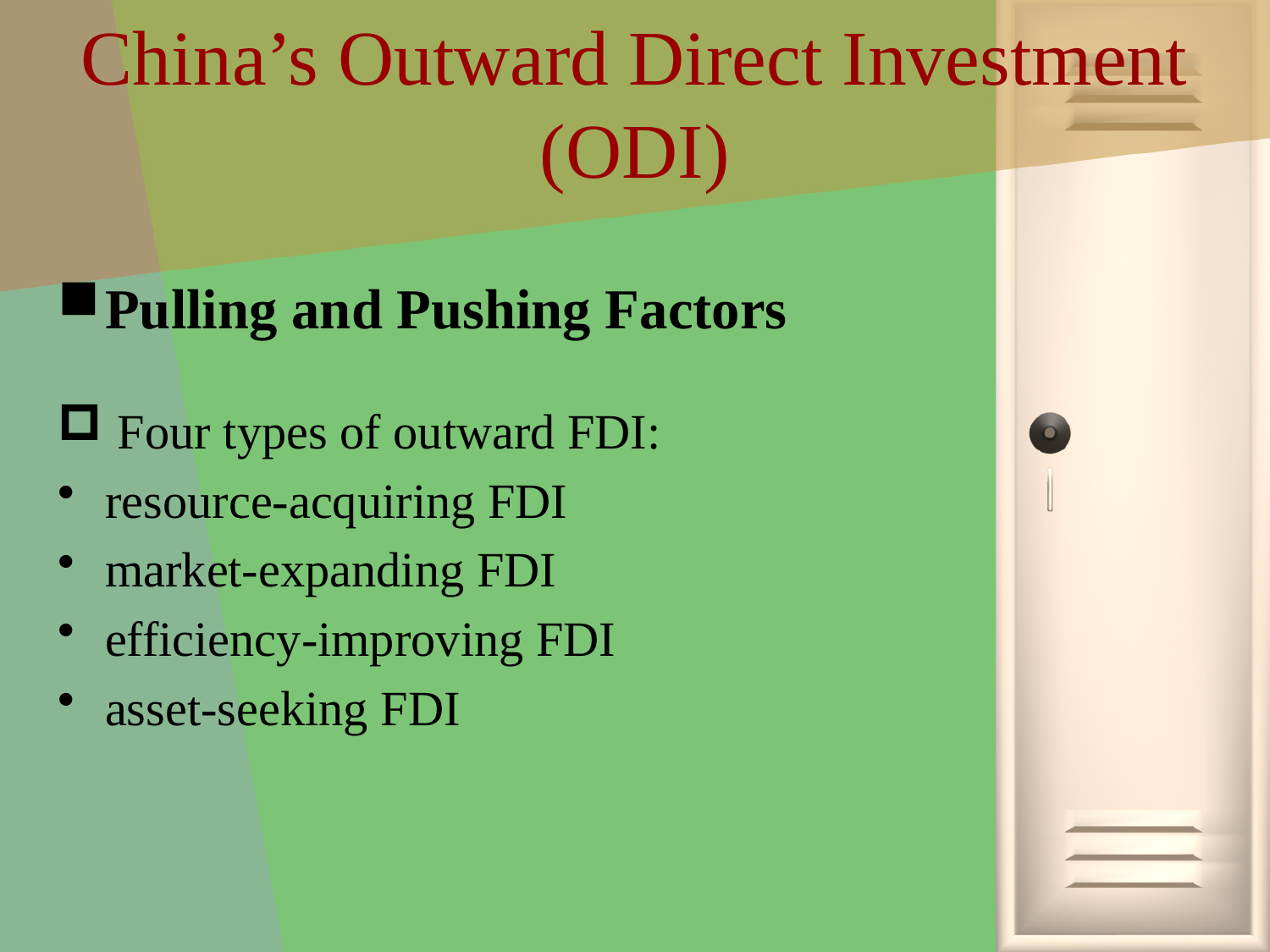

# China’s Outward Direct Investment (ODI)
Pulling and Pushing Factors

 Four types of outward FDI:
resource-acquiring FDI
market-expanding FDI
efficiency-improving FDI
asset-seeking FDI